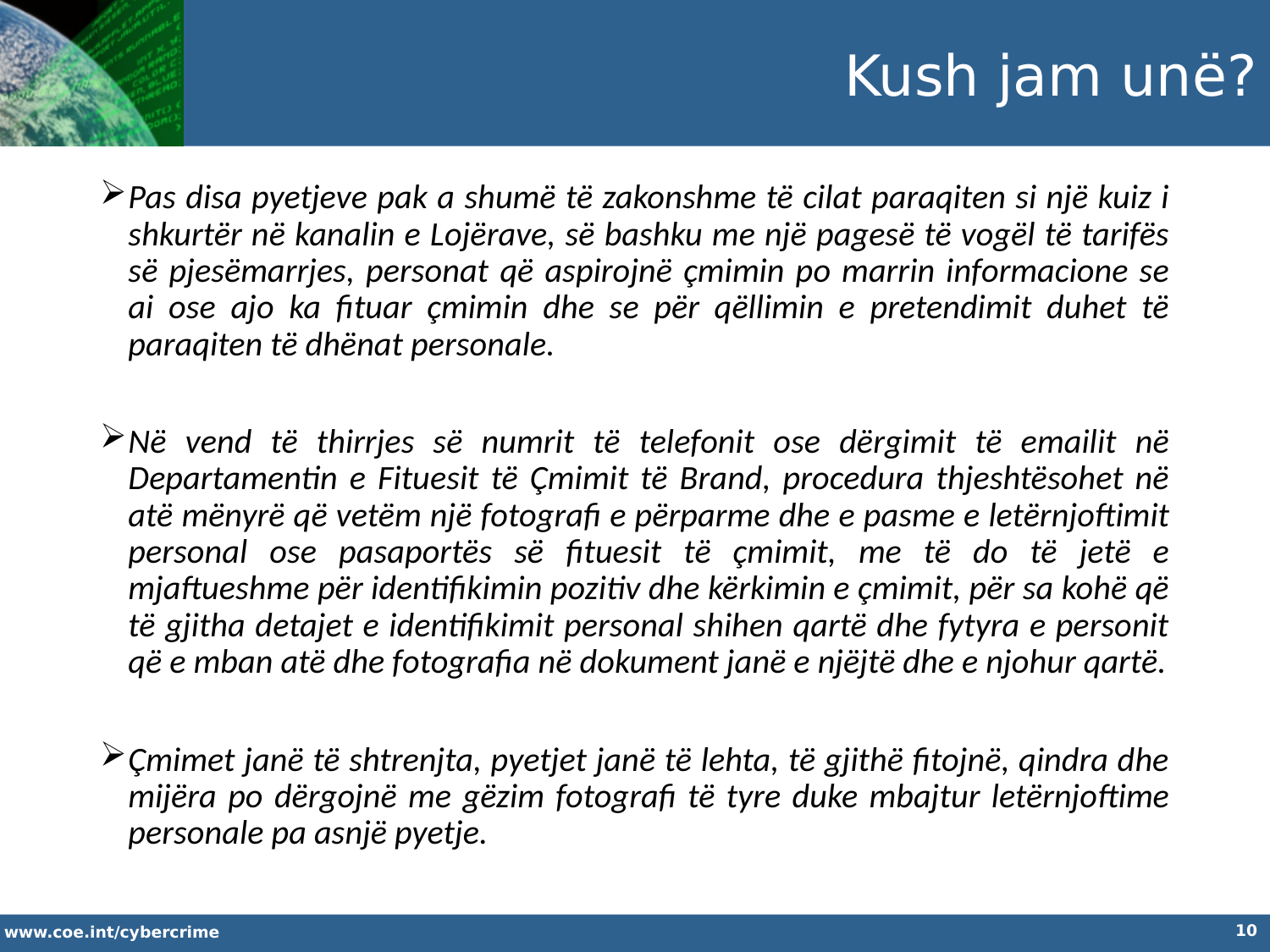

Kush jam unë?
Pas disa pyetjeve pak a shumë të zakonshme të cilat paraqiten si një kuiz i shkurtër në kanalin e Lojërave, së bashku me një pagesë të vogël të tarifës së pjesëmarrjes, personat që aspirojnë çmimin po marrin informacione se ai ose ajo ka fituar çmimin dhe se për qëllimin e pretendimit duhet të paraqiten të dhënat personale.

Në vend të thirrjes së numrit të telefonit ose dërgimit të emailit në Departamentin e Fituesit të Çmimit të Brand, procedura thjeshtësohet në atë mënyrë që vetëm një fotografi e përparme dhe e pasme e letërnjoftimit personal ose pasaportës së fituesit të çmimit, me të do të jetë e mjaftueshme për identifikimin pozitiv dhe kërkimin e çmimit, për sa kohë që të gjitha detajet e identifikimit personal shihen qartë dhe fytyra e personit që e mban atë dhe fotografia në dokument janë e njëjtë dhe e njohur qartë.

Çmimet janë të shtrenjta, pyetjet janë të lehta, të gjithë fitojnë, qindra dhe mijëra po dërgojnë me gëzim fotografi të tyre duke mbajtur letërnjoftime personale pa asnjë pyetje.

10